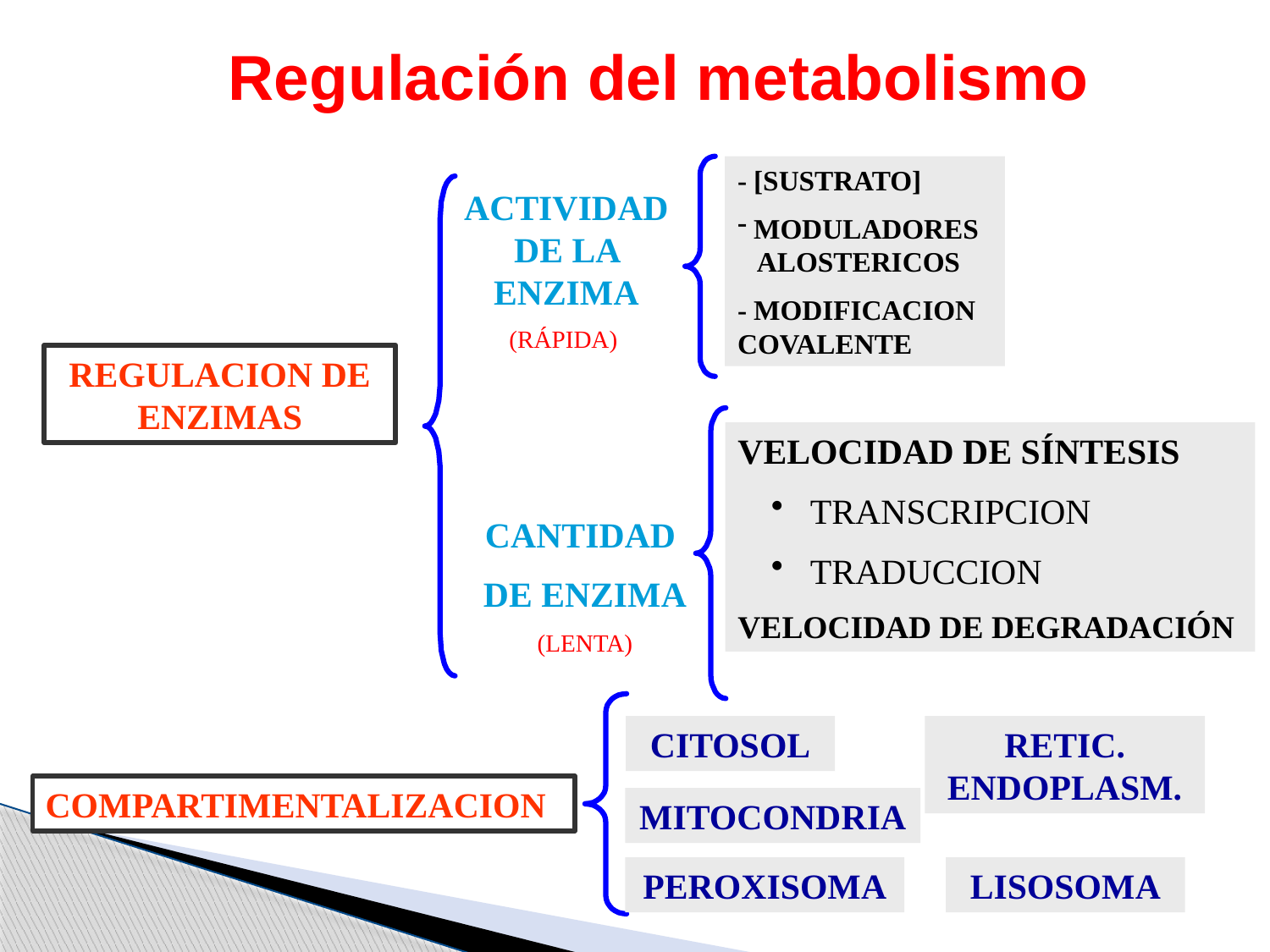

Regulación del metabolismo

- [SUSTRATO]
 MODULADORES     ALOSTERICOS
- MODIFICACION COVALENTE

ACTIVIDADDE LA ENZIMA
(RÁPIDA)
REGULACION DE ENZIMAS

VELOCIDAD DE SÍNTESIS
 TRANSCRIPCION
 TRADUCCION
VELOCIDAD DE DEGRADACIÓN
CANTIDAD
DE ENZIMA
(LENTA)

CITOSOL
RETIC. ENDOPLASM.
MITOCONDRIA
PEROXISOMA
LISOSOMA
COMPARTIMENTALIZACION